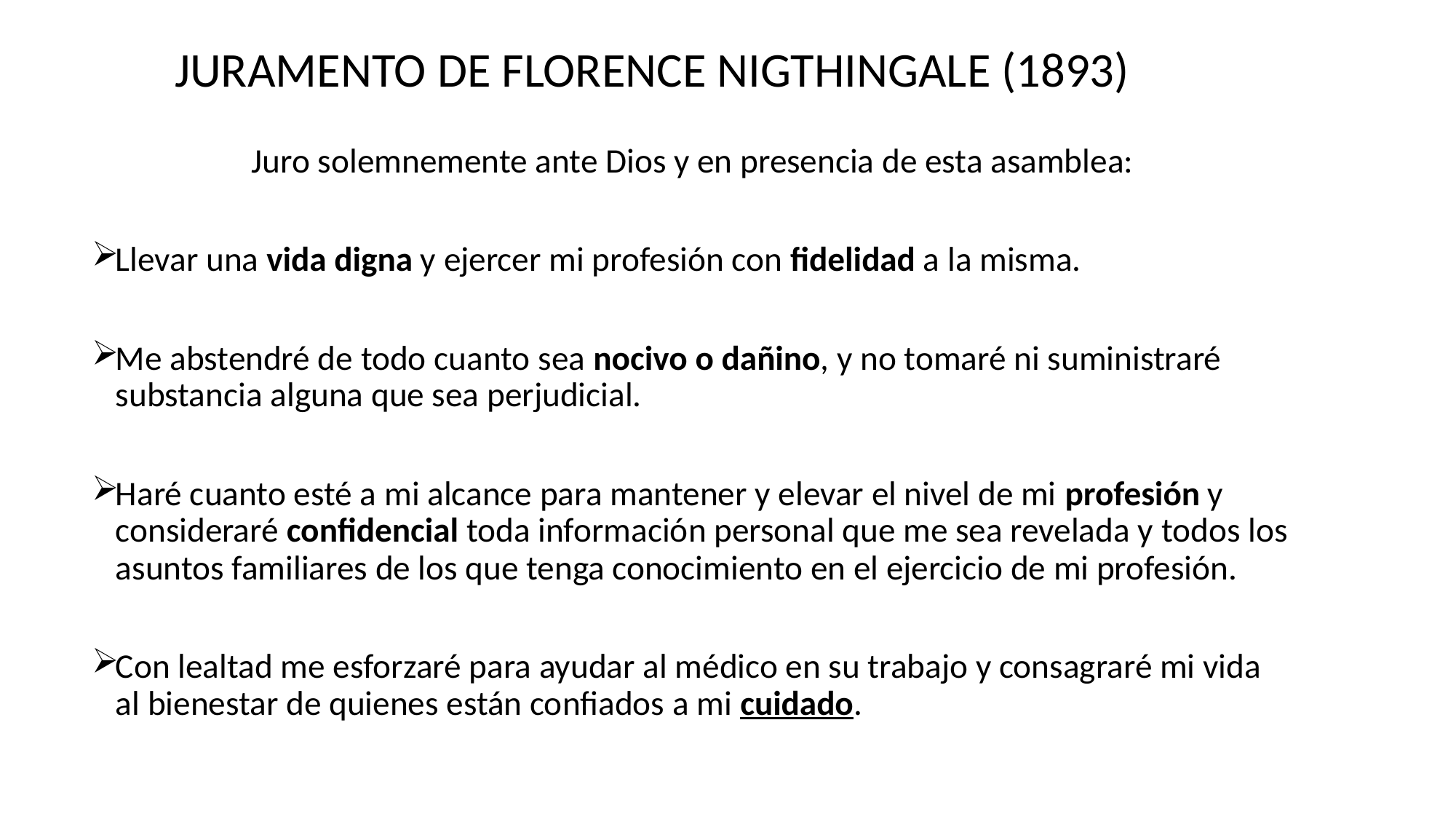

# JURAMENTO DE FLORENCE NIGTHINGALE (1893)
Juro solemnemente ante Dios y en presencia de esta asamblea:

Llevar una vida digna y ejercer mi profesión con fidelidad a la misma.

Me abstendré de todo cuanto sea nocivo o dañino, y no tomaré ni suministraré substancia alguna que sea perjudicial.

Haré cuanto esté a mi alcance para mantener y elevar el nivel de mi profesión y consideraré confidencial toda información personal que me sea revelada y todos los asuntos familiares de los que tenga conocimiento en el ejercicio de mi profesión.

Con lealtad me esforzaré para ayudar al médico en su trabajo y consagraré mi vida al bienestar de quienes están confiados a mi cuidado.